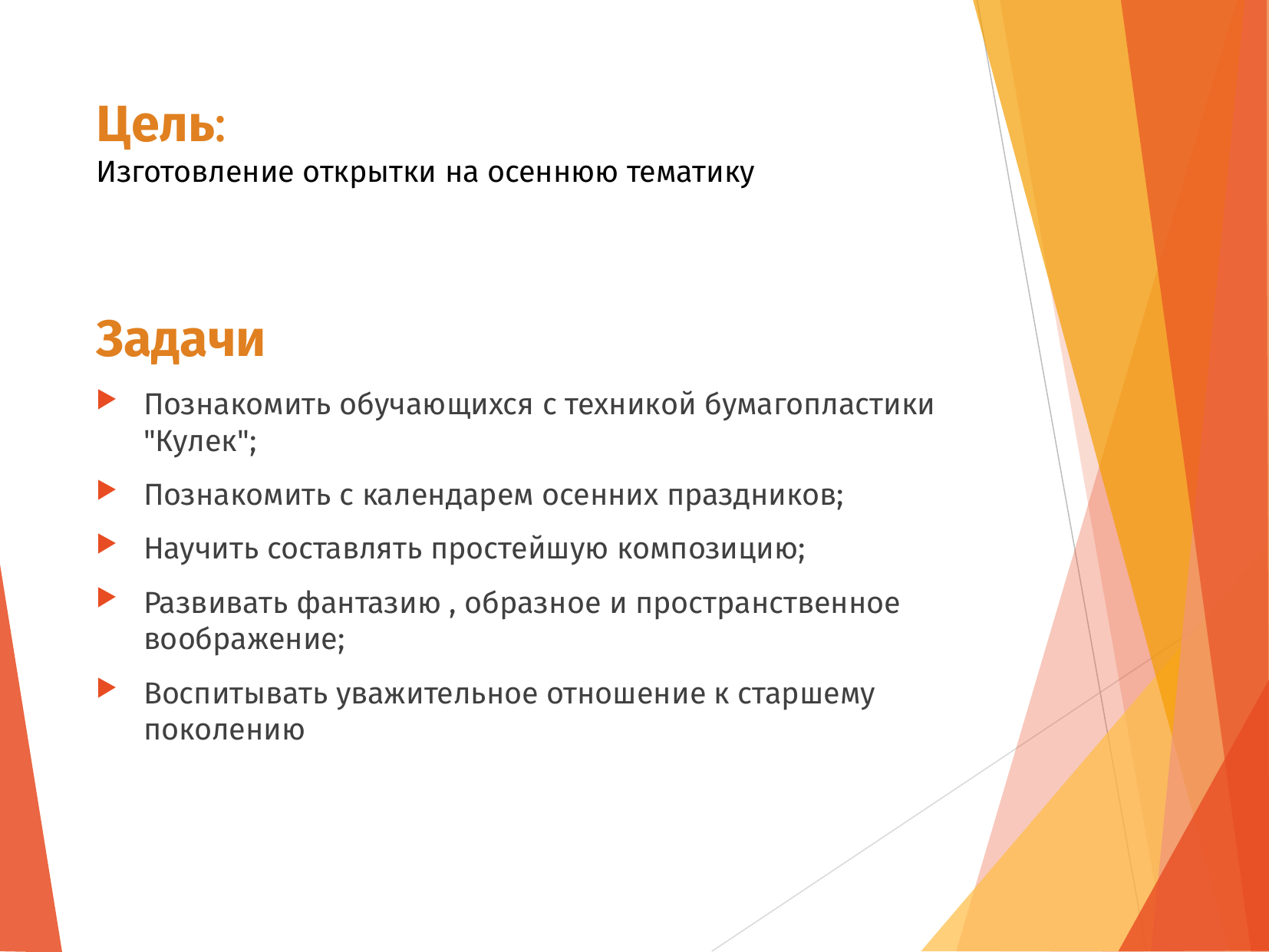

# Цель: Изготовление открытки на осеннюю тематику
Задачи
Познакомить обучающихся с техникой бумагопластики "Кулек";
Познакомить с календарем осенних праздников;
Научить составлять простейшую композицию;
Развивать фантазию , образное и пространственное воображение;
Воспитывать уважительное отношение к старшему поколению